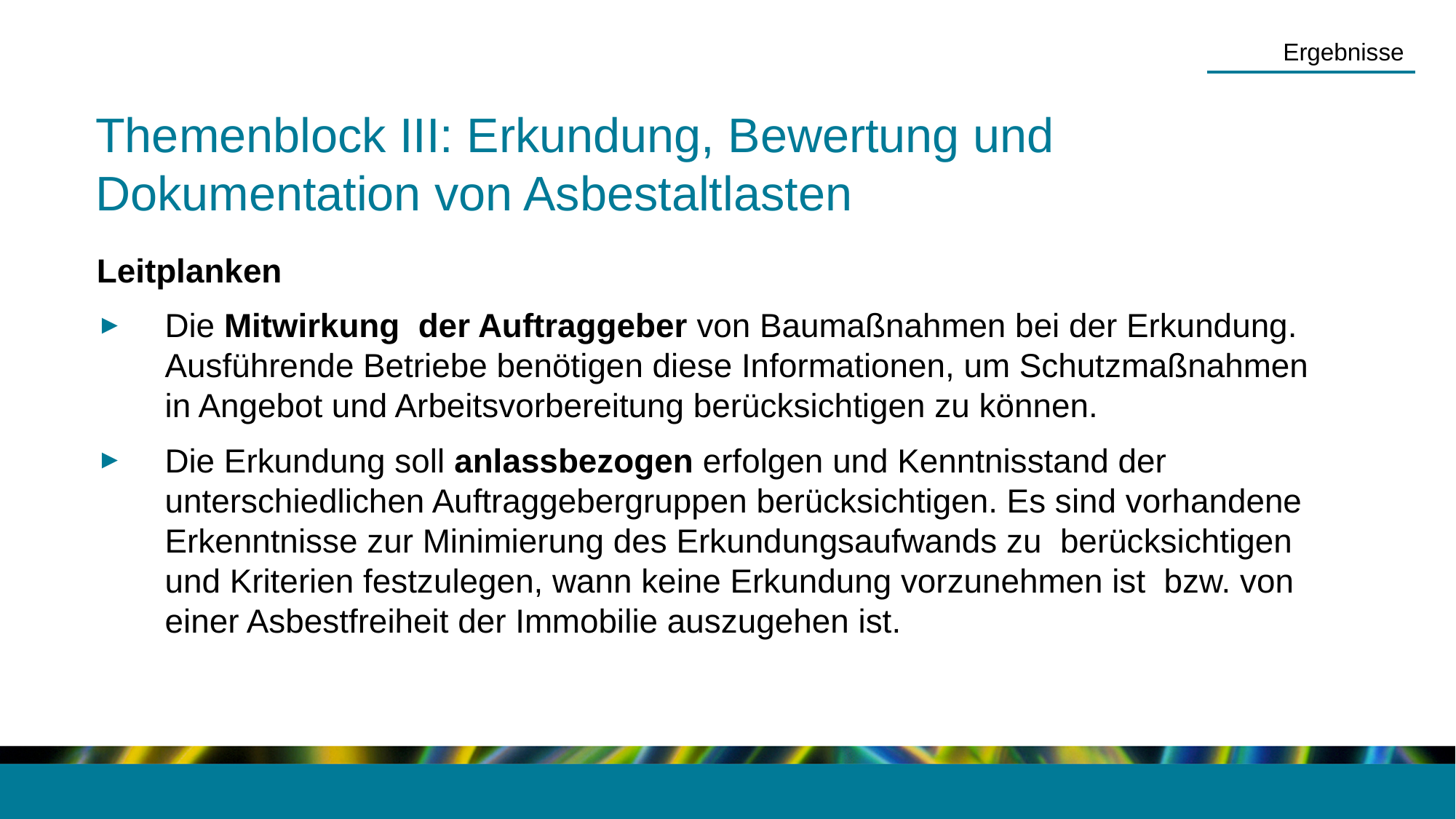

Ergebnisse
Themenblock III: Erkundung, Bewertung und Dokumentation von Asbestaltlasten
Leitplanken
Die Mitwirkung  der Auftraggeber von Baumaßnahmen bei der Erkundung.  Ausführende Betriebe benötigen diese Informationen, um Schutzmaßnahmen in Angebot und Arbeitsvorbereitung berücksichtigen zu können.
Die Erkundung soll anlassbe­zogen erfolgen und Kenntnisstand der unterschiedlichen Auftraggebergruppen berücksichtigen. Es sind vorhandene Erkenntnisse zur Minimierung des Erkundungsaufwands zu  berücksichtigen und Kriterien festzulegen, wann keine Erkundung vorzunehmen ist  bzw. von einer Asbestfreiheit der Immobilie auszugehen ist.